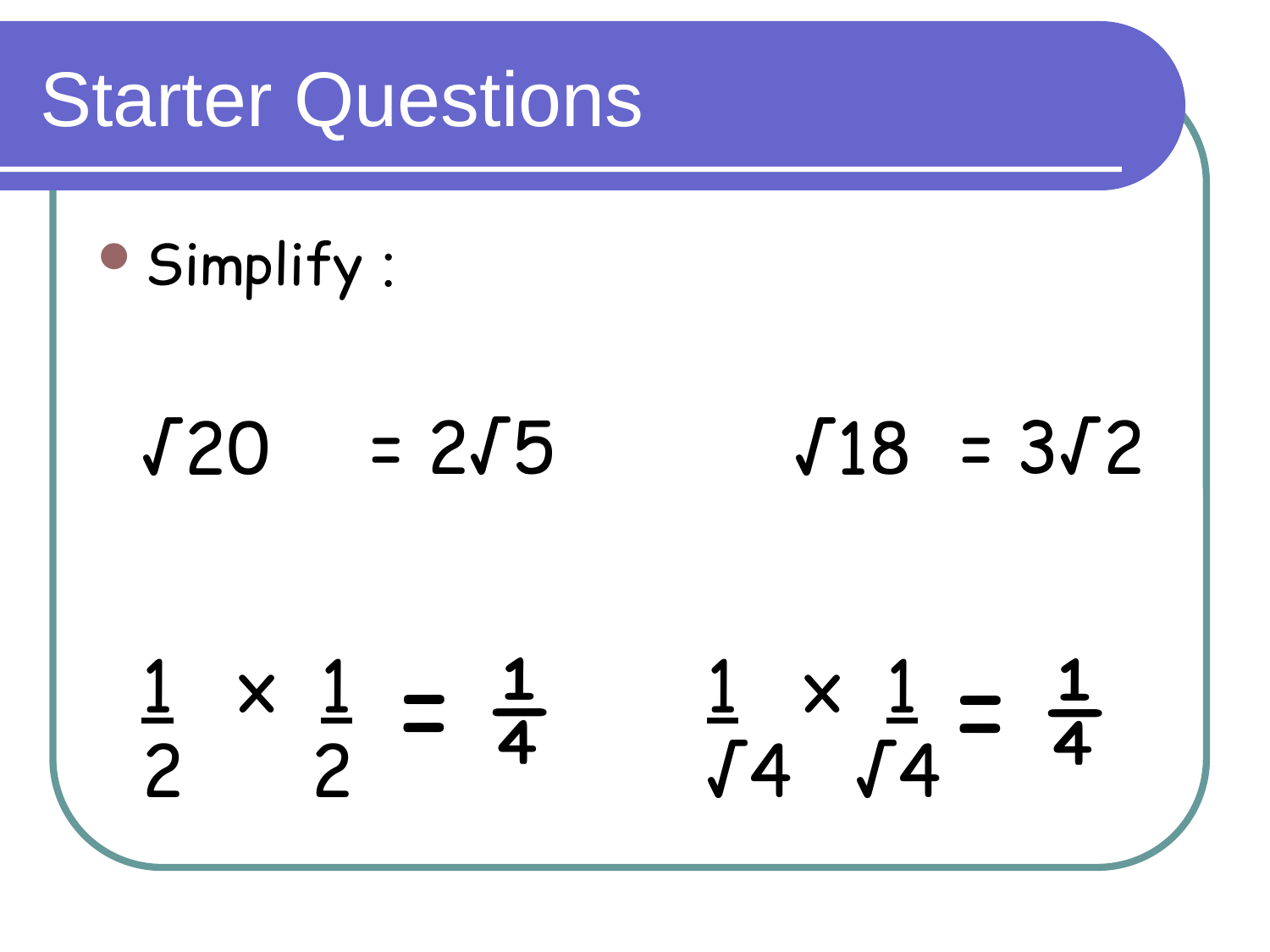

# Starter Questions
Simplify :

= 2√5
= 3√2
√20
√18
1   x  1
2      2
= ¼
1   x  1
√4   √4
= ¼